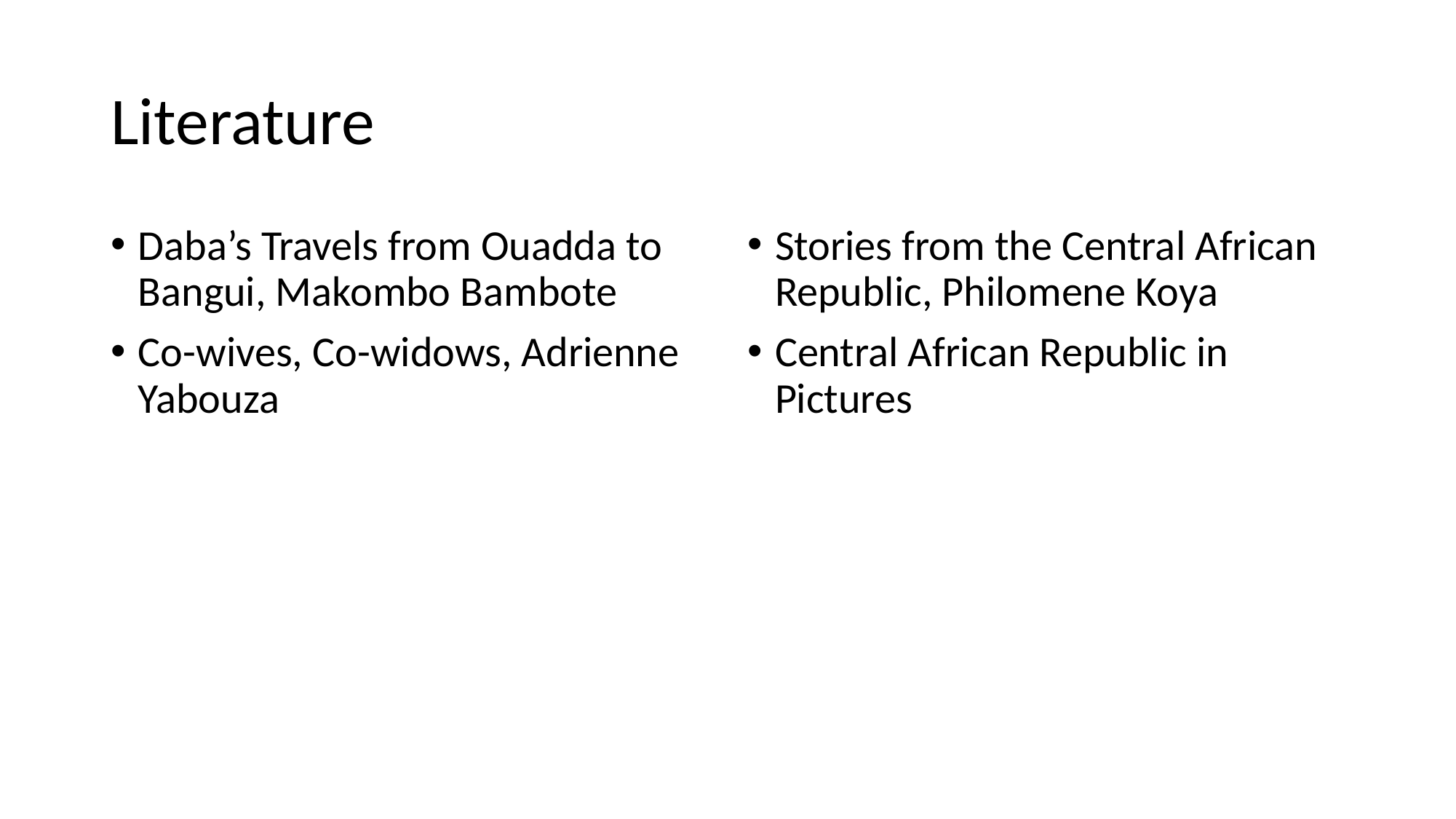

# Literature
Daba’s Travels from Ouadda to Bangui, Makombo Bambote
Co-wives, Co-widows, Adrienne Yabouza
Stories from the Central African Republic, Philomene Koya
Central African Republic in Pictures